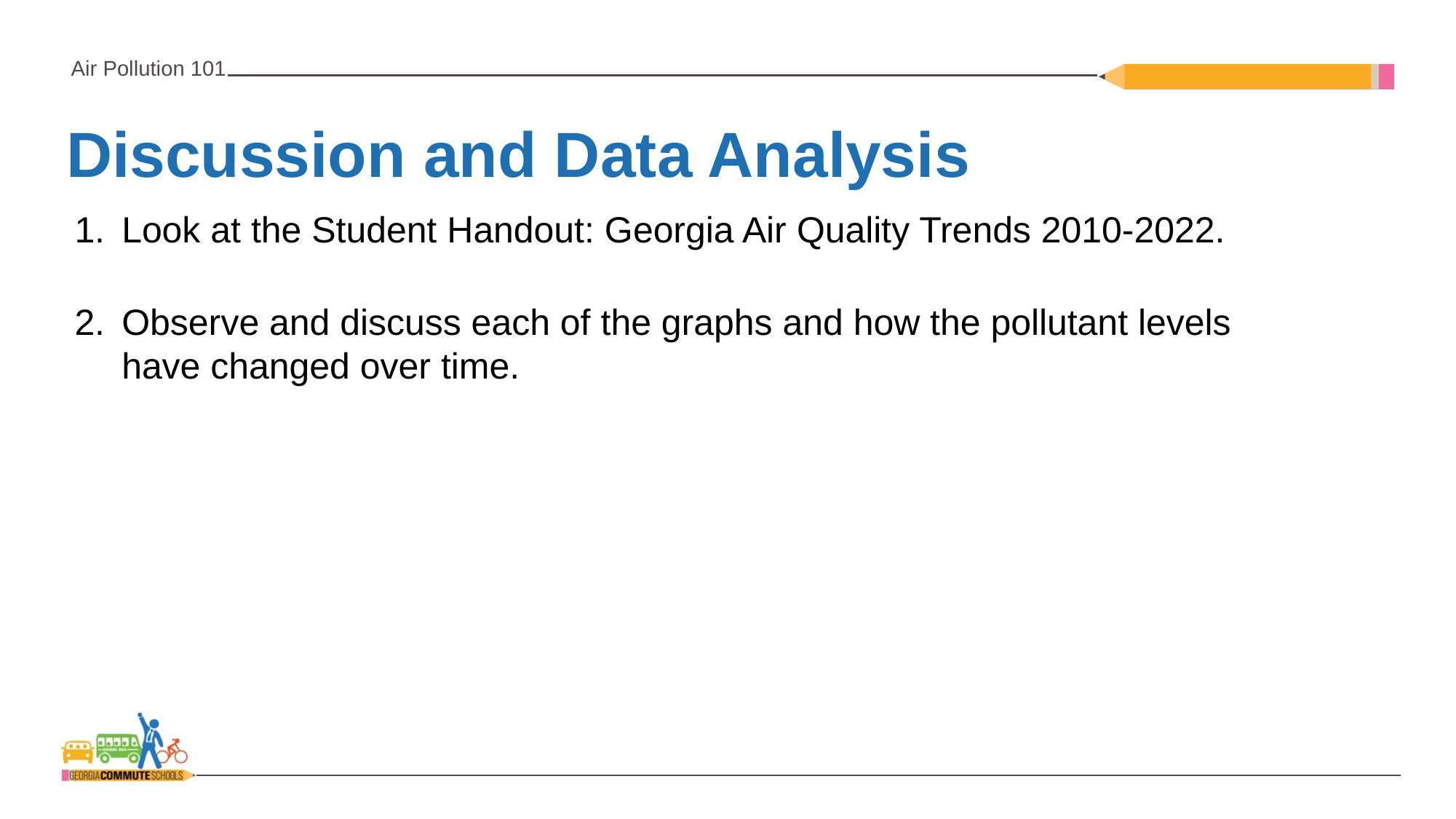

Discussion and Data Analysis
Look at the Student Handout: Georgia Air Quality Trends 2010-2022.
Observe and discuss each of the graphs and how the pollutant levels have changed over time.